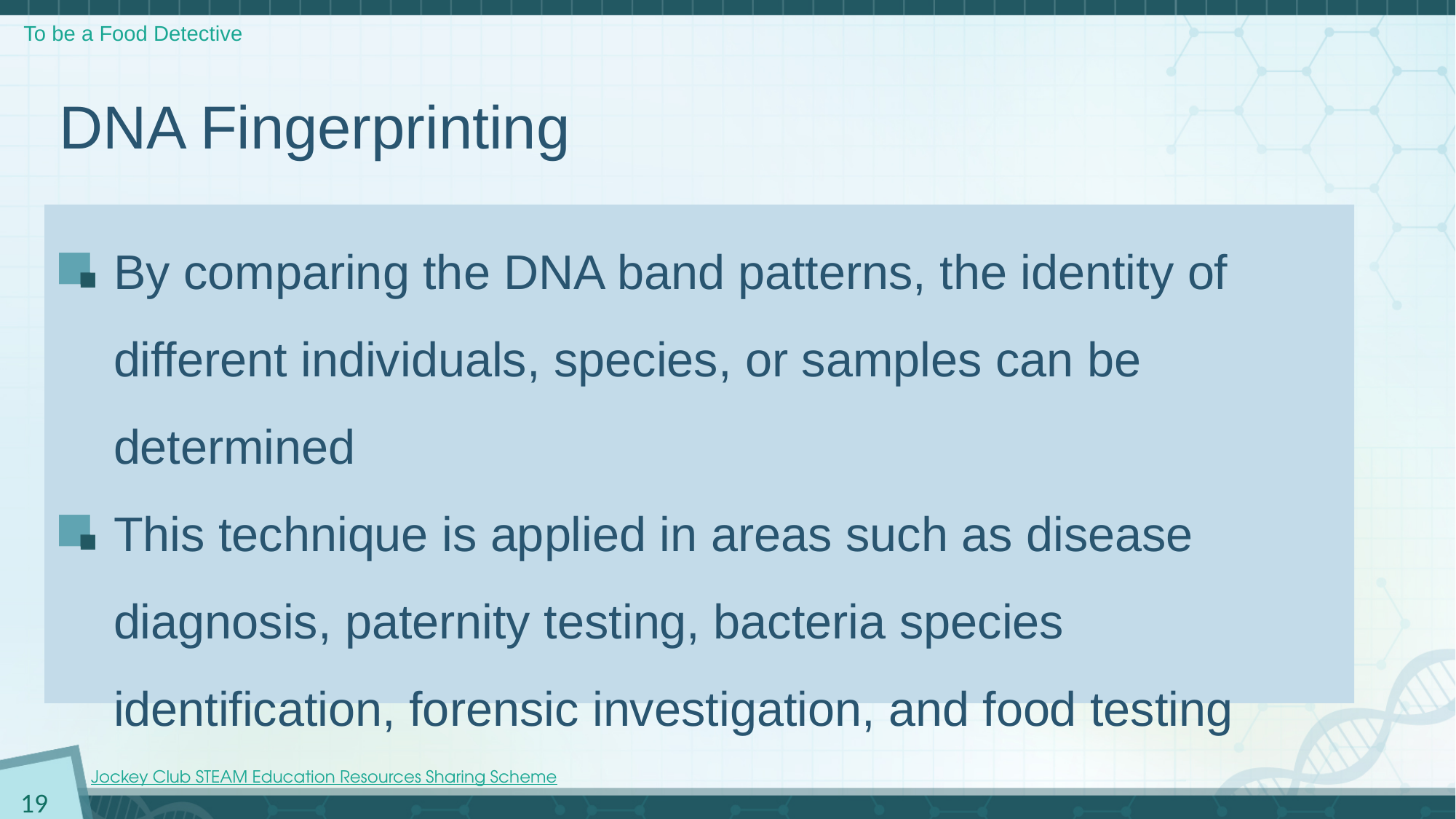

# DNA Fingerprinting
By comparing the DNA band patterns, the identity of different individuals, species, or samples can be determined
This technique is applied in areas such as disease diagnosis, paternity testing, bacteria species identification, forensic investigation, and food testing

19